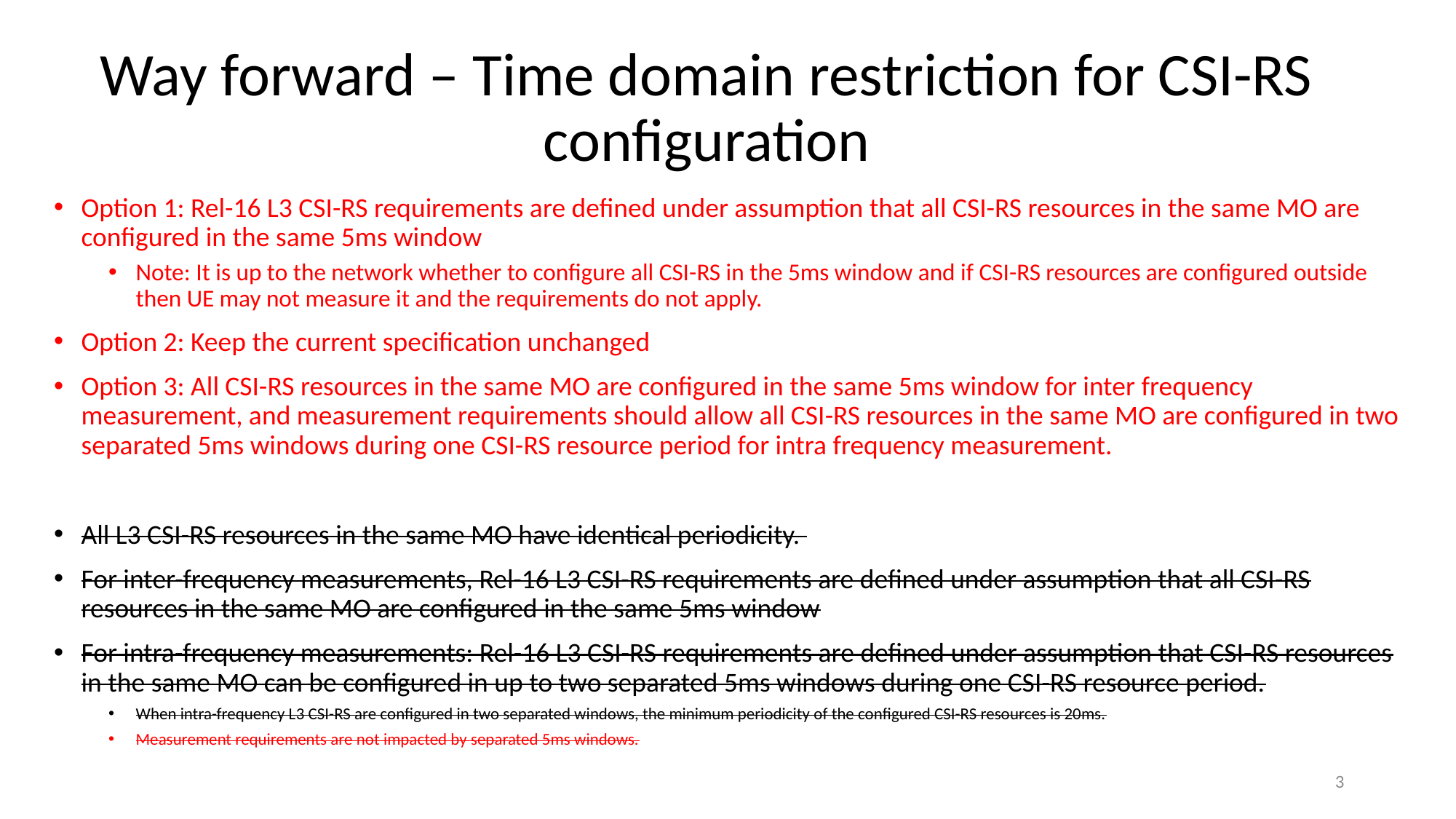

# Way forward – Time domain restriction for CSI-RS configuration

Option 1: Rel-16 L3 CSI-RS requirements are defined under assumption that all CSI-RS resources in the same MO are configured in the same 5ms window
Note: It is up to the network whether to configure all CSI-RS in the 5ms window and if CSI-RS resources are configured outside then UE may not measure it and the requirements do not apply.
Option 2: Keep the current specification unchanged
Option 3: All CSI-RS resources in the same MO are configured in the same 5ms window for inter frequency measurement, and measurement requirements should allow all CSI-RS resources in the same MO are configured in two separated 5ms windows during one CSI-RS resource period for intra frequency measurement.

All L3 CSI-RS resources in the same MO have identical periodicity.
For inter-frequency measurements, Rel-16 L3 CSI-RS requirements are defined under assumption that all CSI-RS resources in the same MO are configured in the same 5ms window
For intra-frequency measurements: Rel-16 L3 CSI-RS requirements are defined under assumption that CSI-RS resources in the same MO can be configured in up to two separated 5ms windows during one CSI-RS resource period.
When intra-frequency L3 CSI-RS are configured in two separated windows, the minimum periodicity of the configured CSI-RS resources is 20ms.
Measurement requirements are not impacted by separated 5ms windows.

3